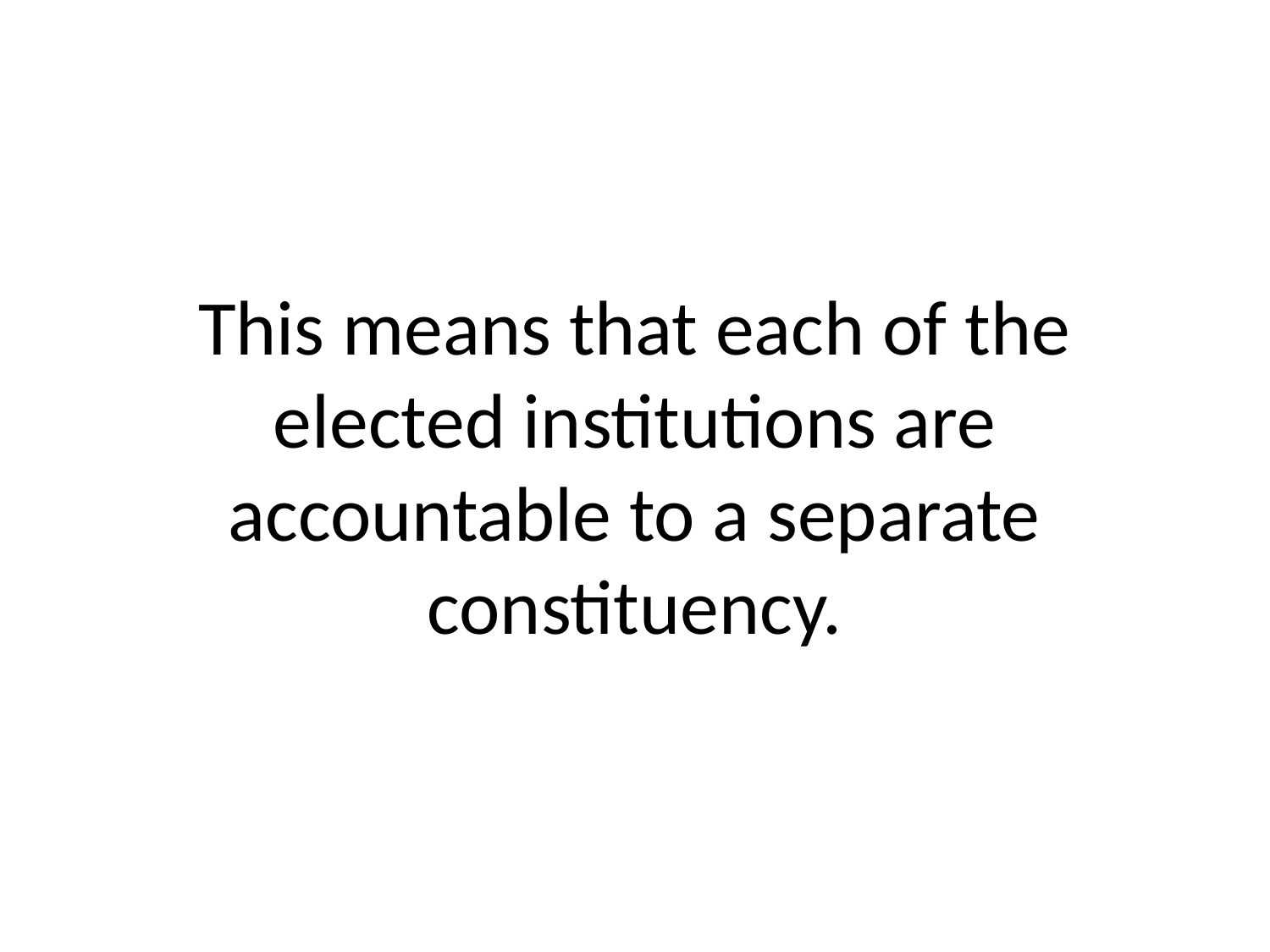

# This means that each of the elected institutions are accountable to a separate constituency.